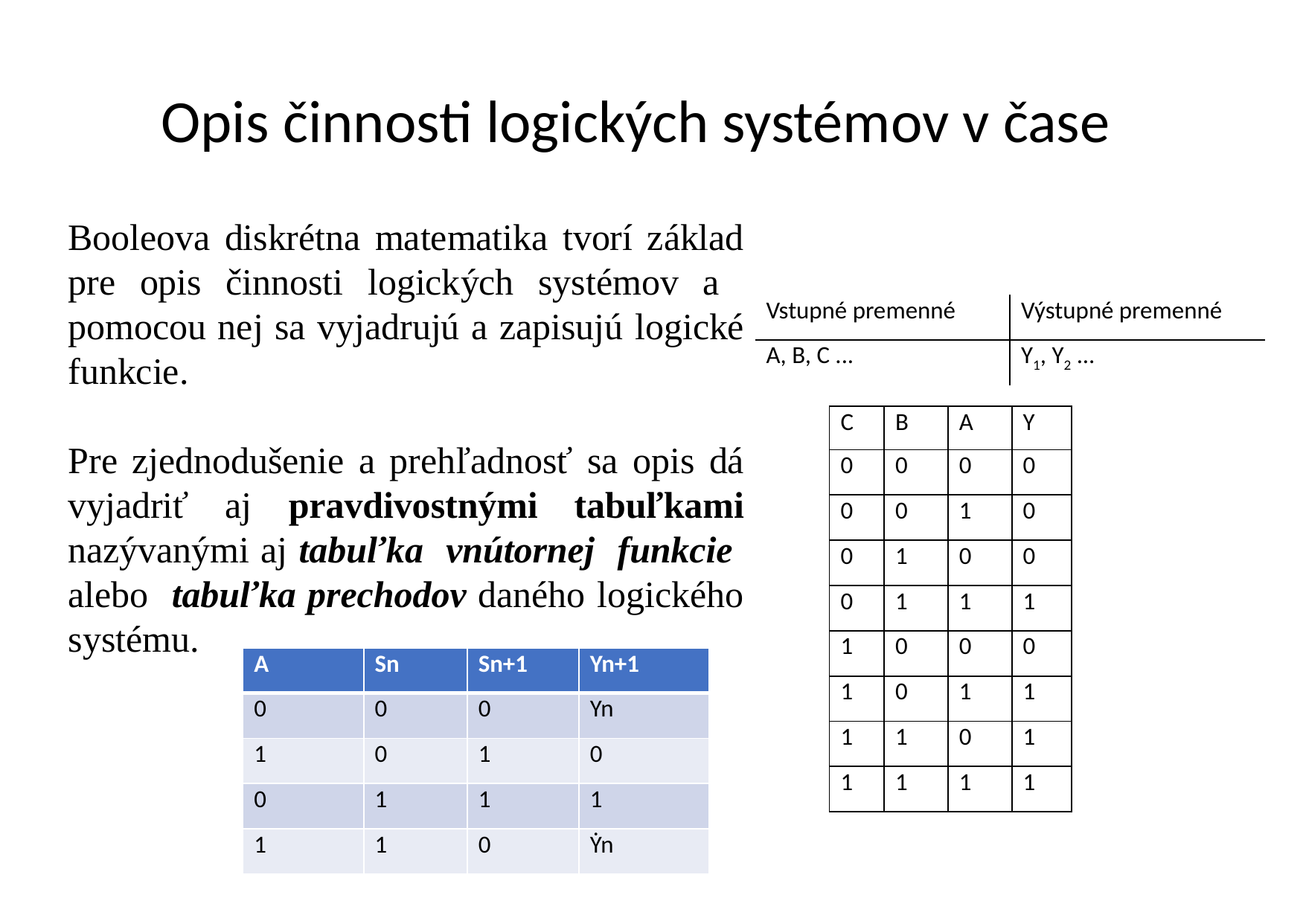

Opis činnosti logických systémov v čase

Booleova diskrétna matematika tvorí základ pre opis činnosti logických systémov a  pomocou nej sa vyjadrujú a zapisujú logické funkcie.

Pre zjednodušenie a prehľadnosť sa opis dá vyjadriť aj pravdivostnými tabuľkami nazývanými aj tabuľka  vnútornej  funkcie  alebo  tabuľka prechodov daného logického systému.
| Vstupné premenné | Výstupné premenné |
| --- | --- |
| A, B, C ... | Y1, Y2 ... |
| C | B | A | Y |
| --- | --- | --- | --- |
| 0 | 0 | 0 | 0 |
| 0 | 0 | 1 | 0 |
| 0 | 1 | 0 | 0 |
| 0 | 1 | 1 | 1 |
| 1 | 0 | 0 | 0 |
| 1 | 0 | 1 | 1 |
| 1 | 1 | 0 | 1 |
| 1 | 1 | 1 | 1 |
| A | Sn | Sn+1 | Yn+1 |
| --- | --- | --- | --- |
| 0 | 0 | 0 | Yn |
| 1 | 0 | 1 | 0 |
| 0 | 1 | 1 | 1 |
| 1 | 1 | 0 | Ẏn |